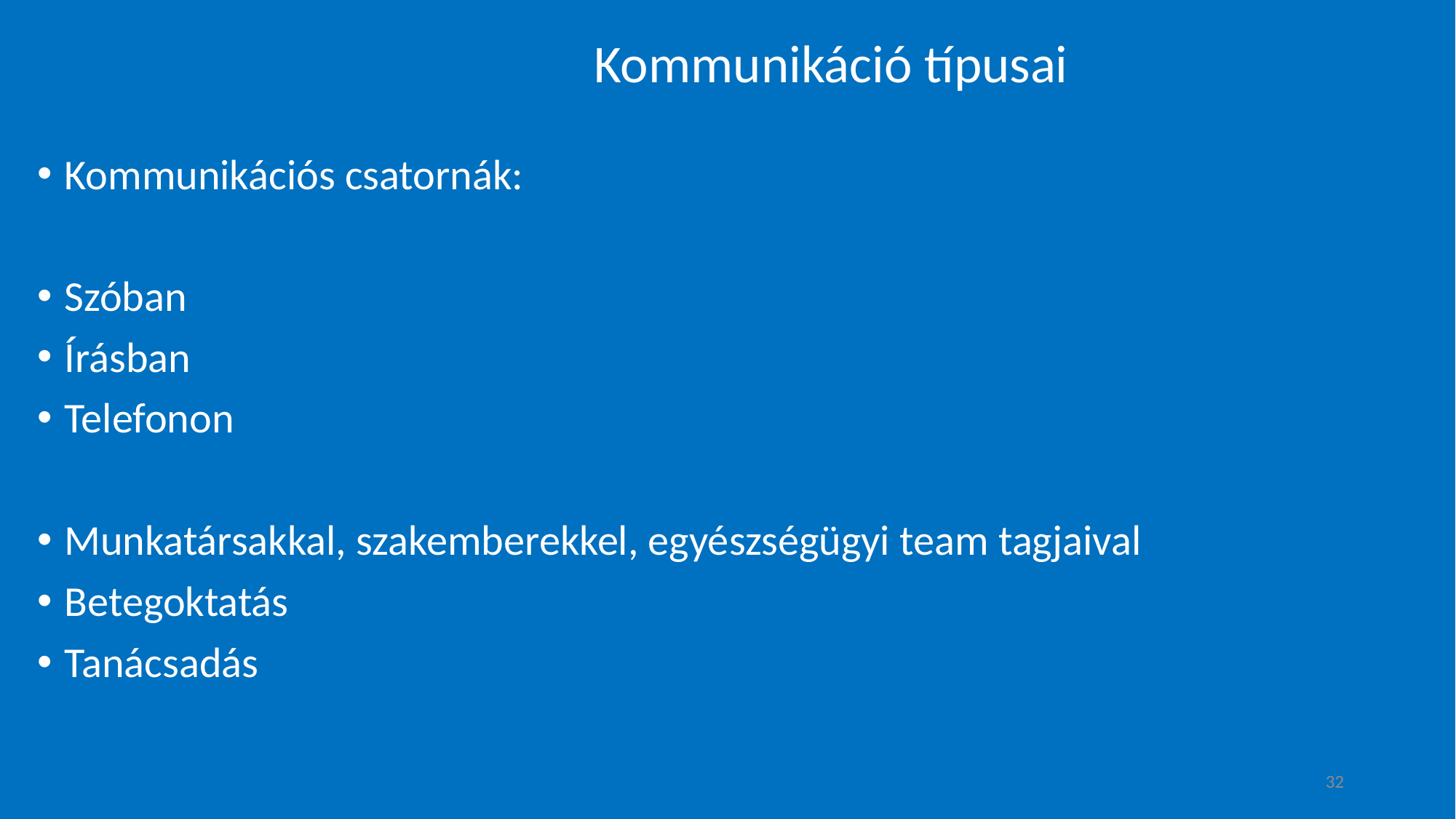

# Kommunikáció típusai
Kommunikációs csatornák:

Szóban
Írásban
Telefonon

Munkatársakkal, szakemberekkel, egyészségügyi team tagjaival
Betegoktatás
Tanácsadás
32